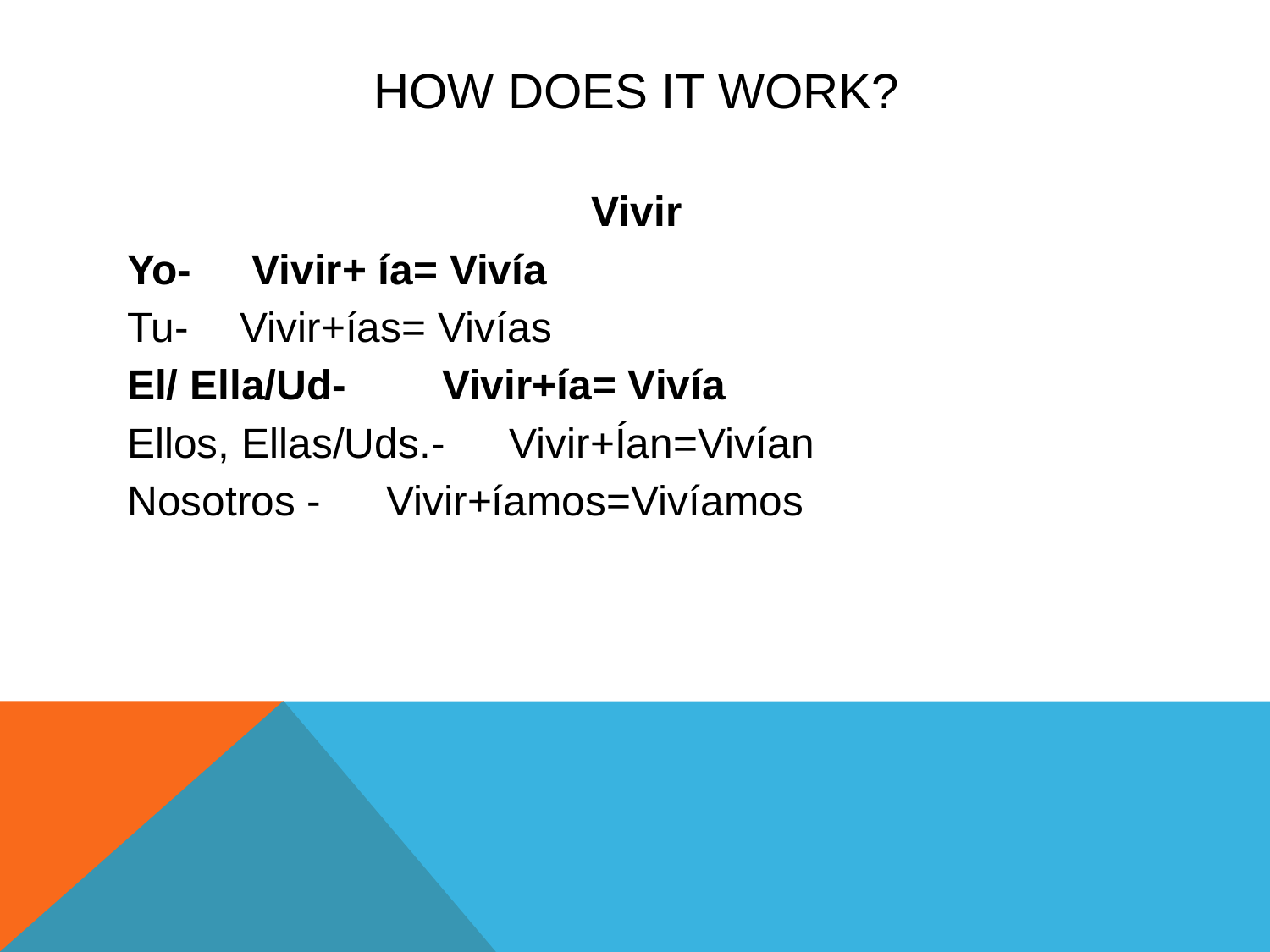

# How Does it work?

Vivir
Yo-			 Vivir+ ía= Vivía
Tu-			Vivir+ías= Vivías
El/ Ella/Ud- 	 	Vivir+ía= Vivía
Ellos, Ellas/Uds.- 	Vivir+Ían=Vivían
Nosotros -		 Vivir+íamos=Vivíamos